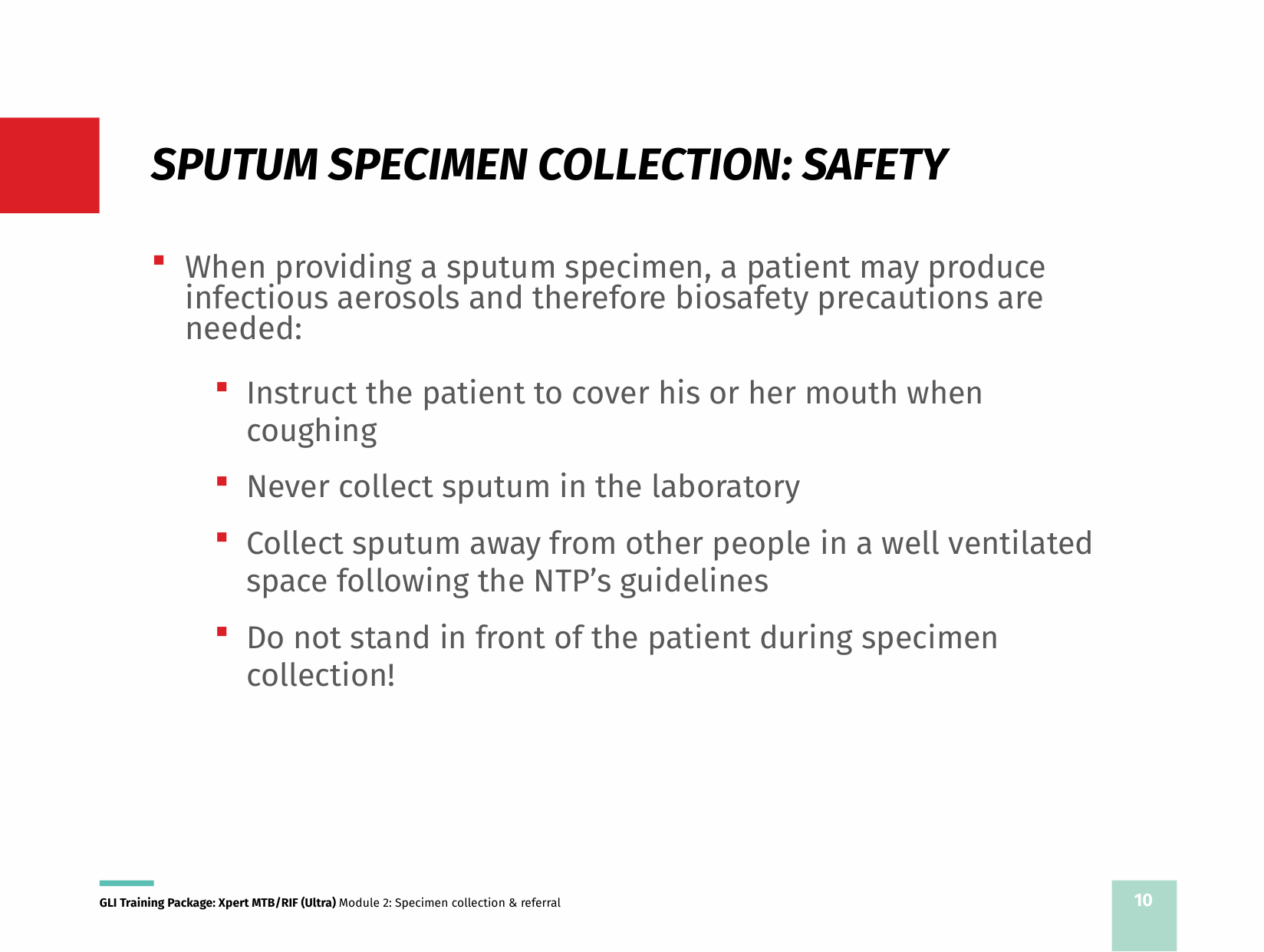

# SPUTUM SPECIMEN COLLECTION: SAFETY
When providing a sputum specimen, a patient may produce infectious aerosols and therefore biosafety precautions are needed:
Instruct the patient to cover his or her mouth when coughing
Never collect sputum in the laboratory
Collect sputum away from other people in a well ventilated space following the NTP’s guidelines
Do not stand in front of the patient during specimen collection!